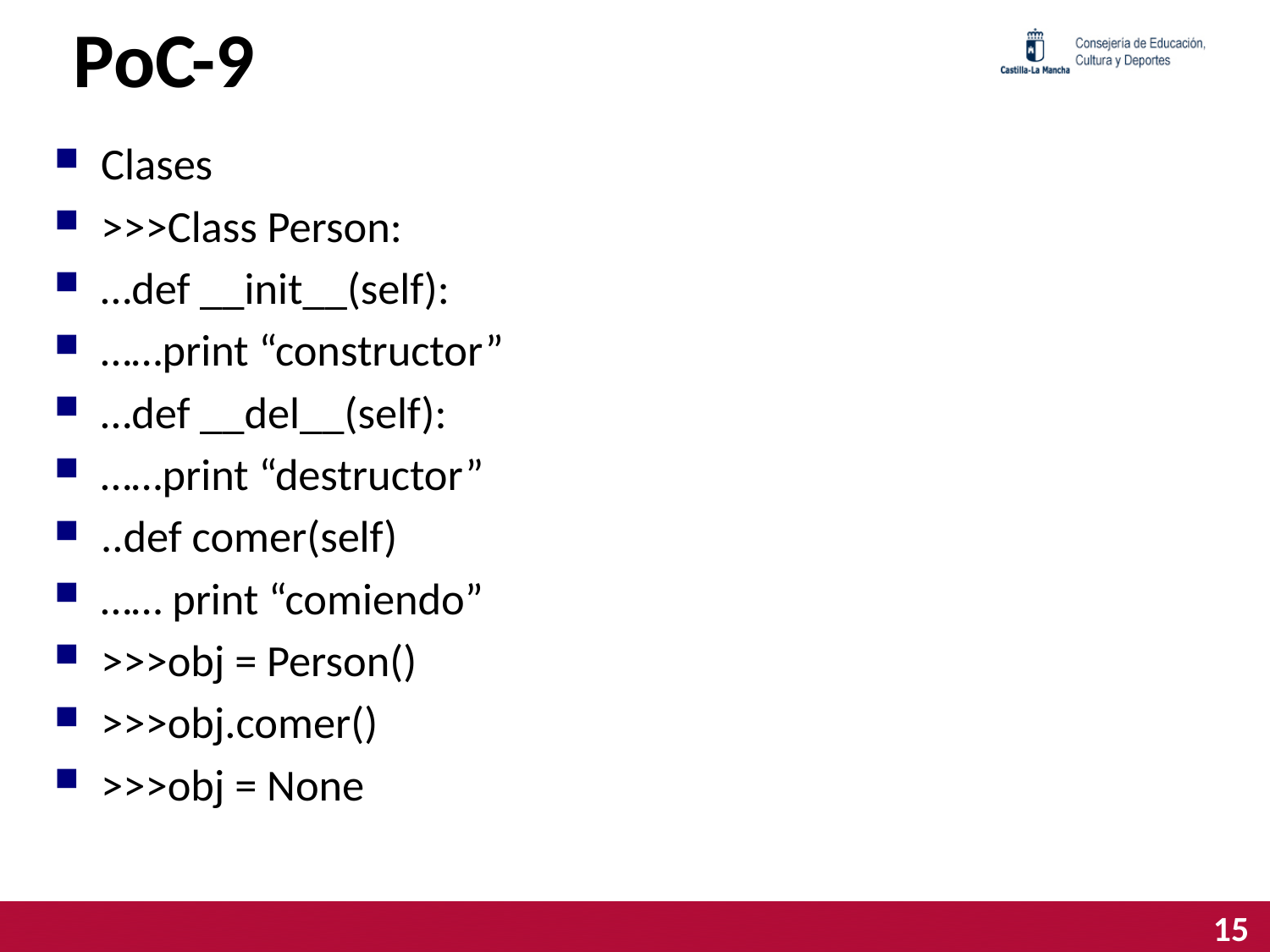

# PoC-9
Clases
>>>Class Person:
…def __init__(self):
……print “constructor”
…def __del__(self):
……print “destructor”
..def comer(self)
…… print “comiendo”
>>>obj = Person()
>>>obj.comer()
>>>obj = None